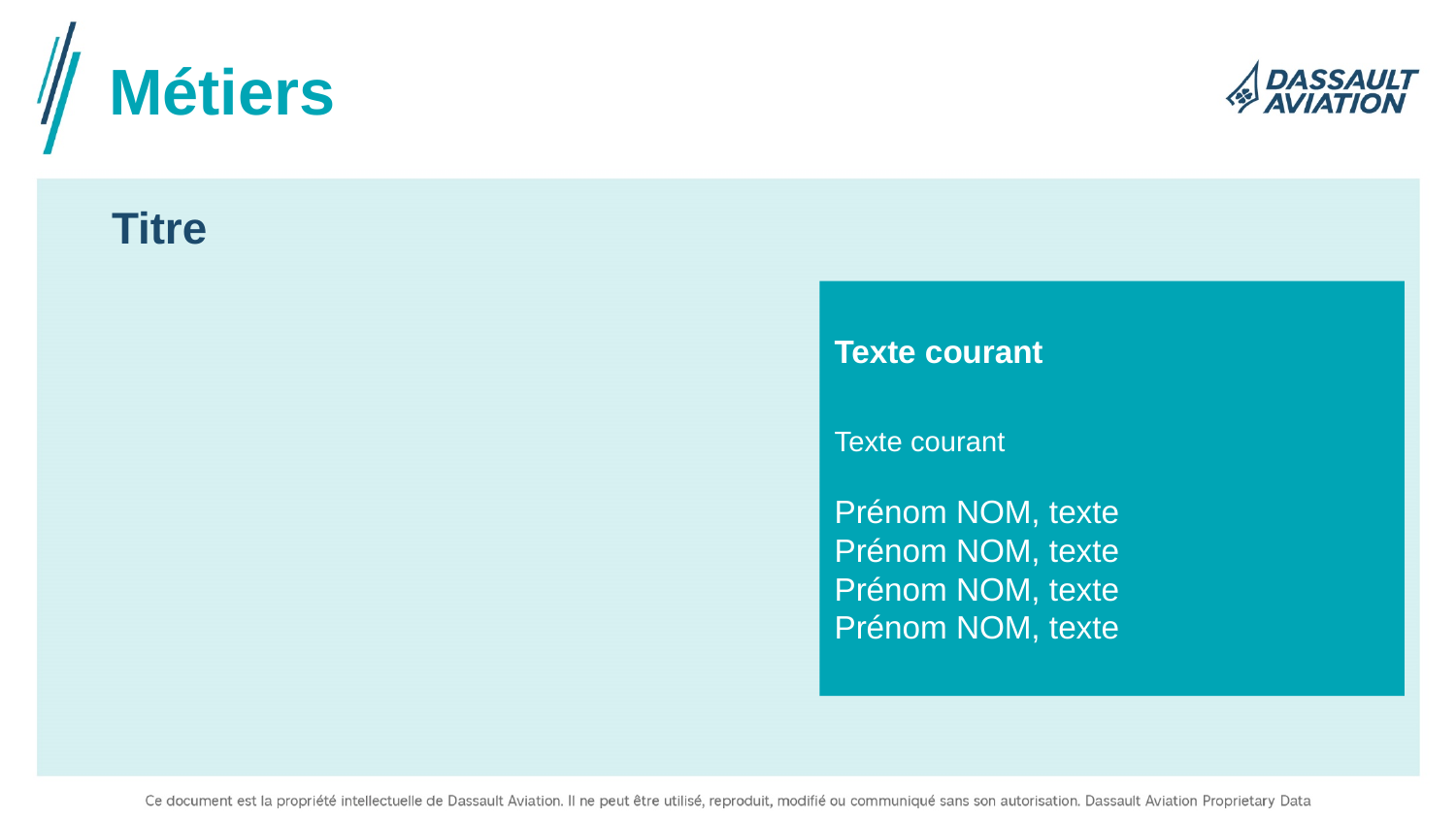

Métiers
Titre
Texte courant

Texte courant

Prénom NOM, texte
Prénom NOM, texte
Prénom NOM, texte
Prénom NOM, texte